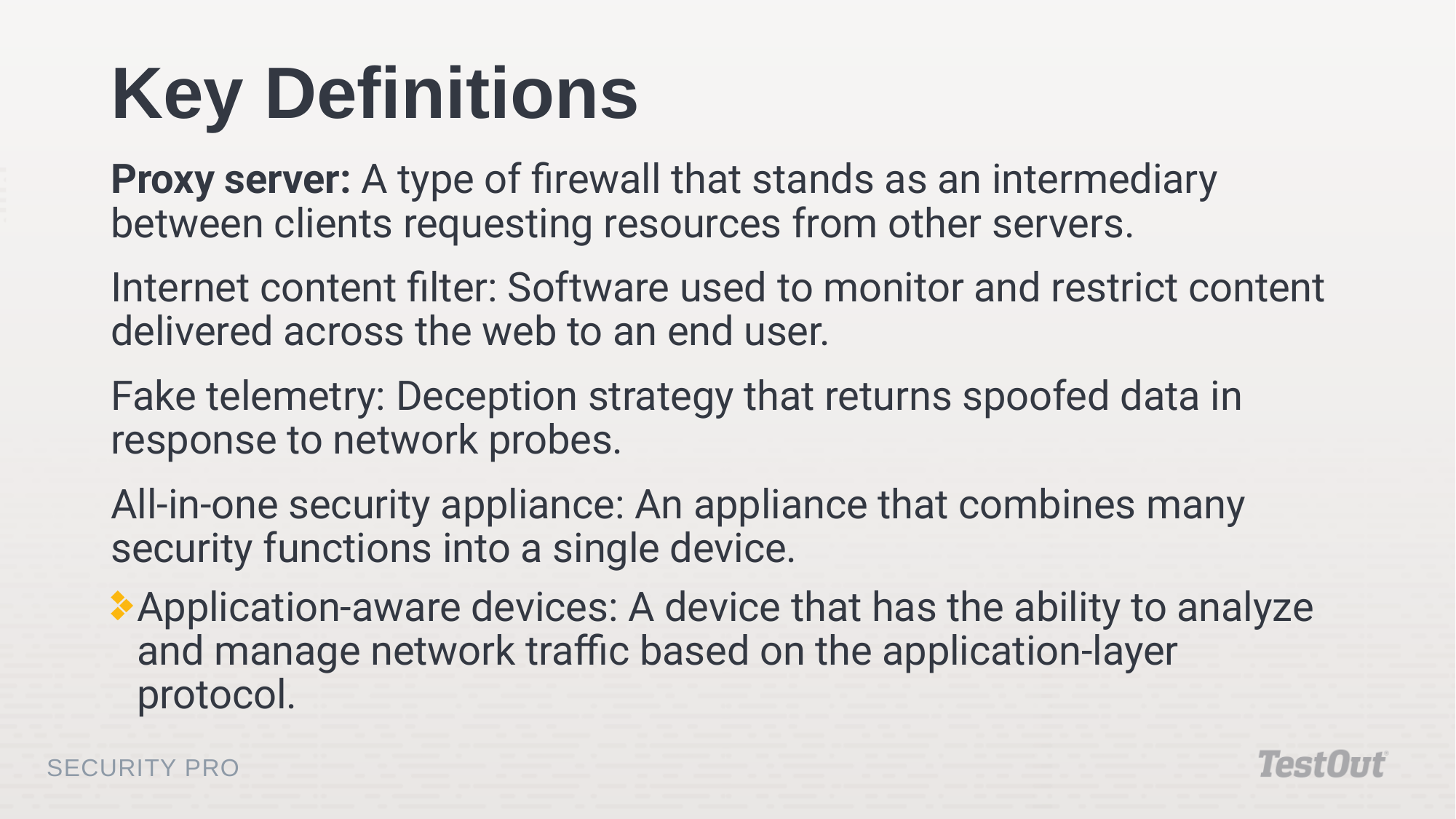

# Key Definitions
Proxy server: A type of firewall that stands as an intermediary between clients requesting resources from other servers.
Internet content filter: Software used to monitor and restrict content delivered across the web to an end user.
Fake telemetry: Deception strategy that returns spoofed data in response to network probes.
All-in-one security appliance: An appliance that combines many security functions into a single device.
Application-aware devices: A device that has the ability to analyze and manage network traffic based on the application-layer protocol.
Security Pro